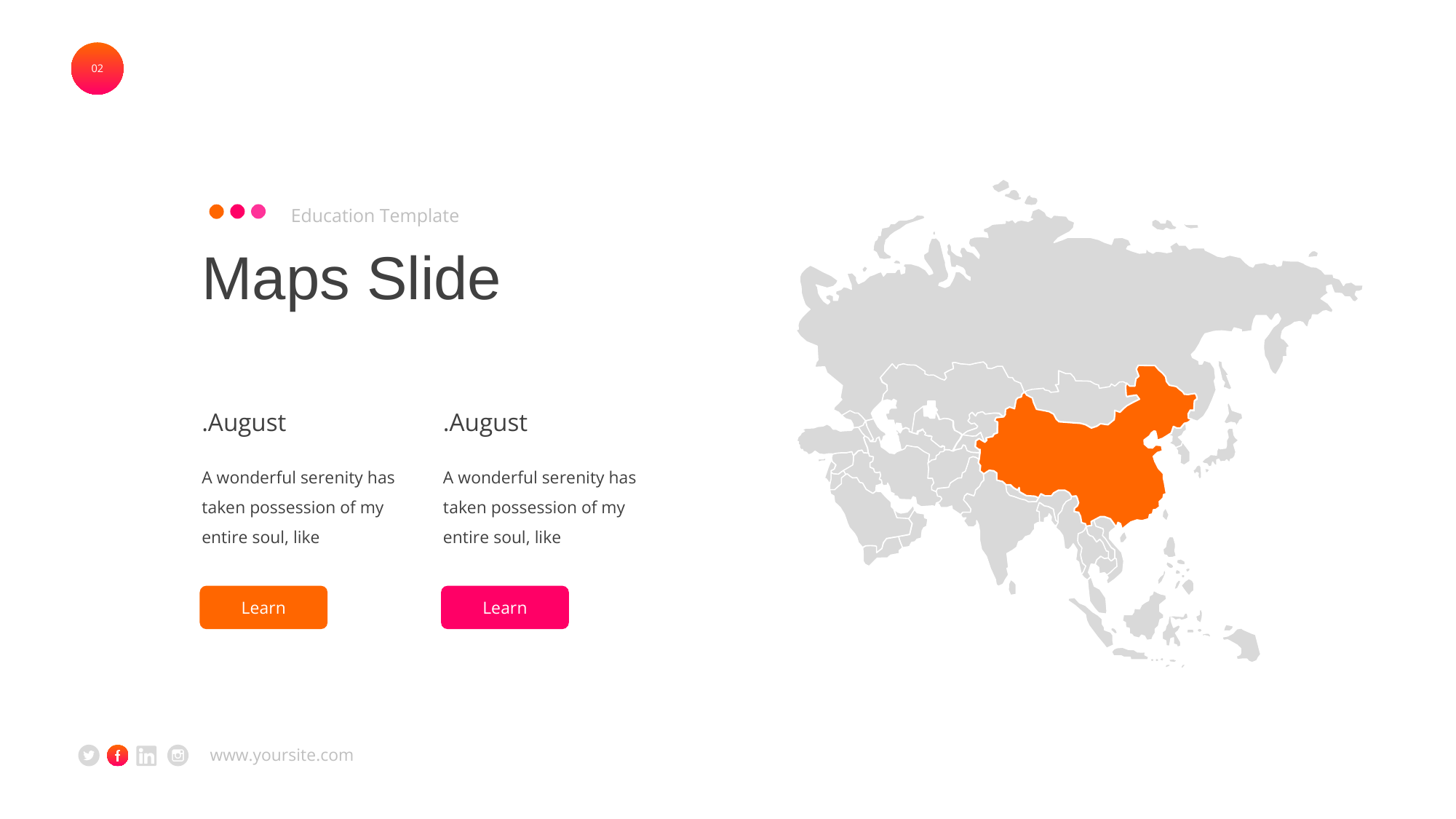

02

Education Template

Maps Slide
.August
.August
A wonderful serenity has taken possession of my entire soul, like
A wonderful serenity has taken possession of my entire soul, like
Learn
Learn
www.yoursite.com